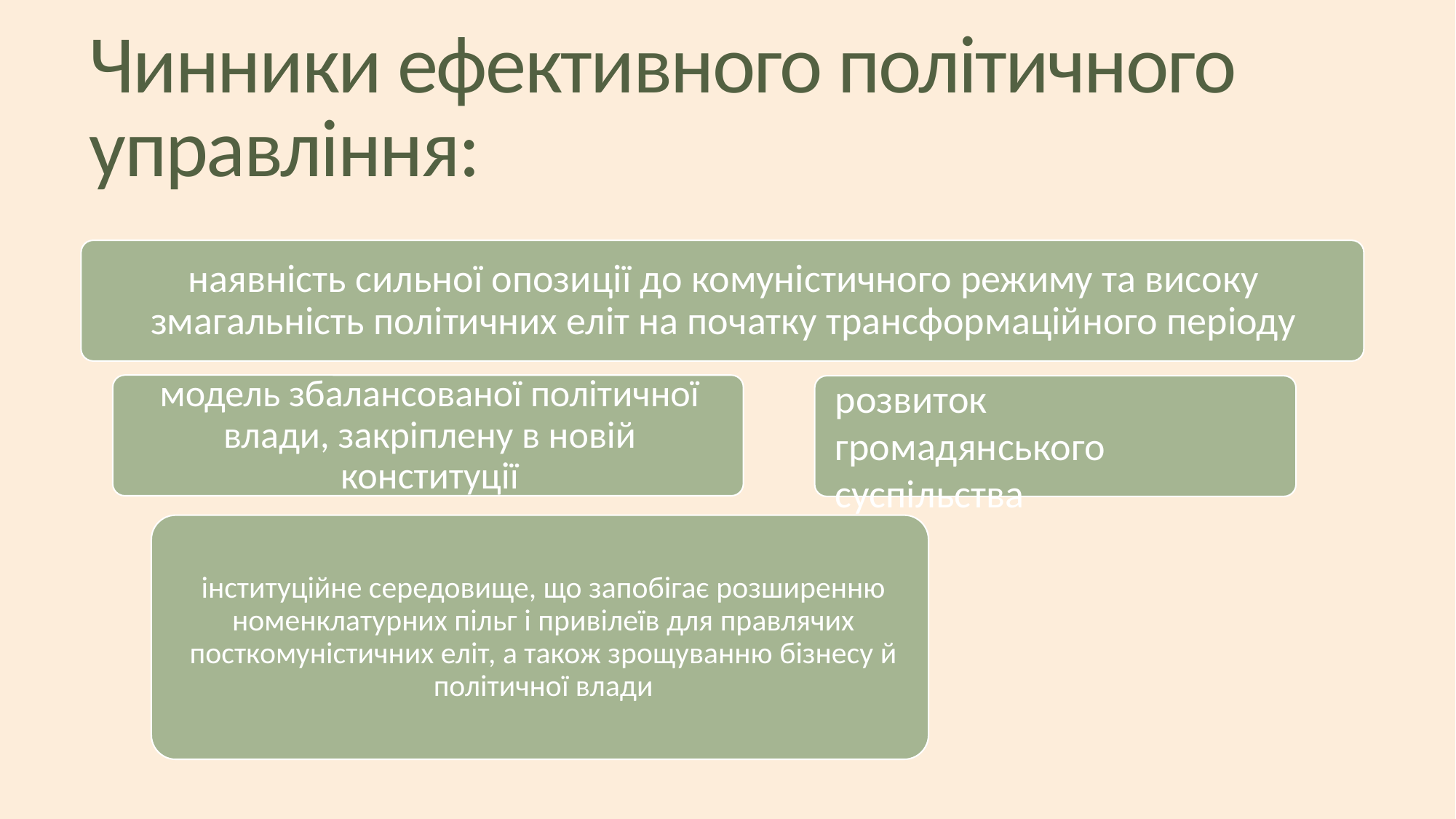

# Чинники ефективного політичного управління:
наявність сильної опозиції до комуністичного режиму та високу змагальність політичних еліт на початку трансформаційного періоду
модель збалансованої політичної влади, закріплену в новій конституції
інституційне середовище, що запобігає розширенню номенклатурних пільг і привілеїв для правлячих посткомуністичних еліт, а також зрощуванню бізнесу й політичної влади

розвиток громадянського суспільства